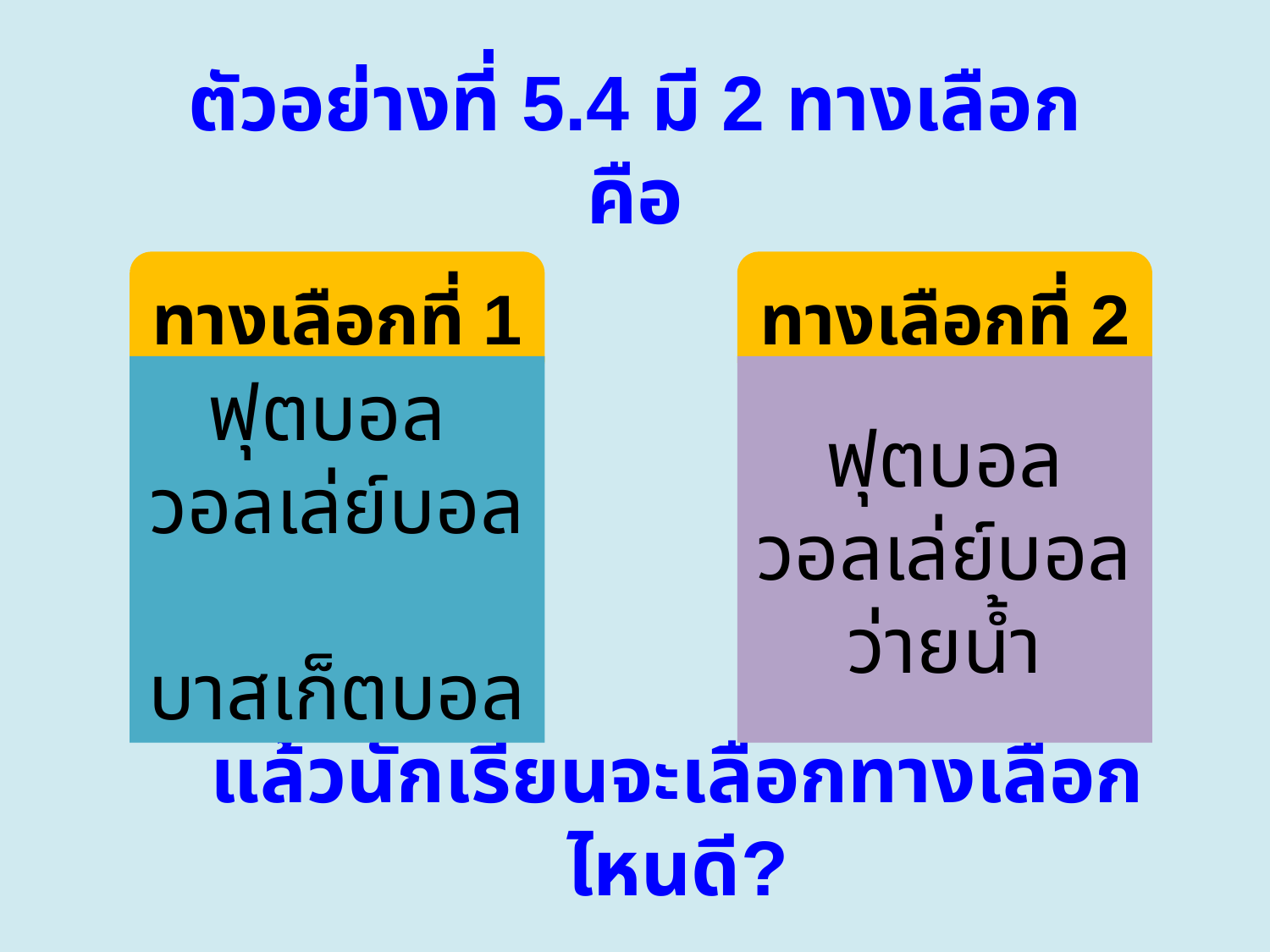

# ตัวอย่างที่ 5.4 มี 2 ทางเลือกคือ
ทางเลือกที่ 1
ทางเลือกที่ 2
ฟุตบอล
วอลเล่ย์บอล
บาสเก็ตบอล
ฟุตบอล วอลเล่ย์บอล
ว่ายน้ำ
แล้วนักเรียนจะเลือกทางเลือกไหนดี?